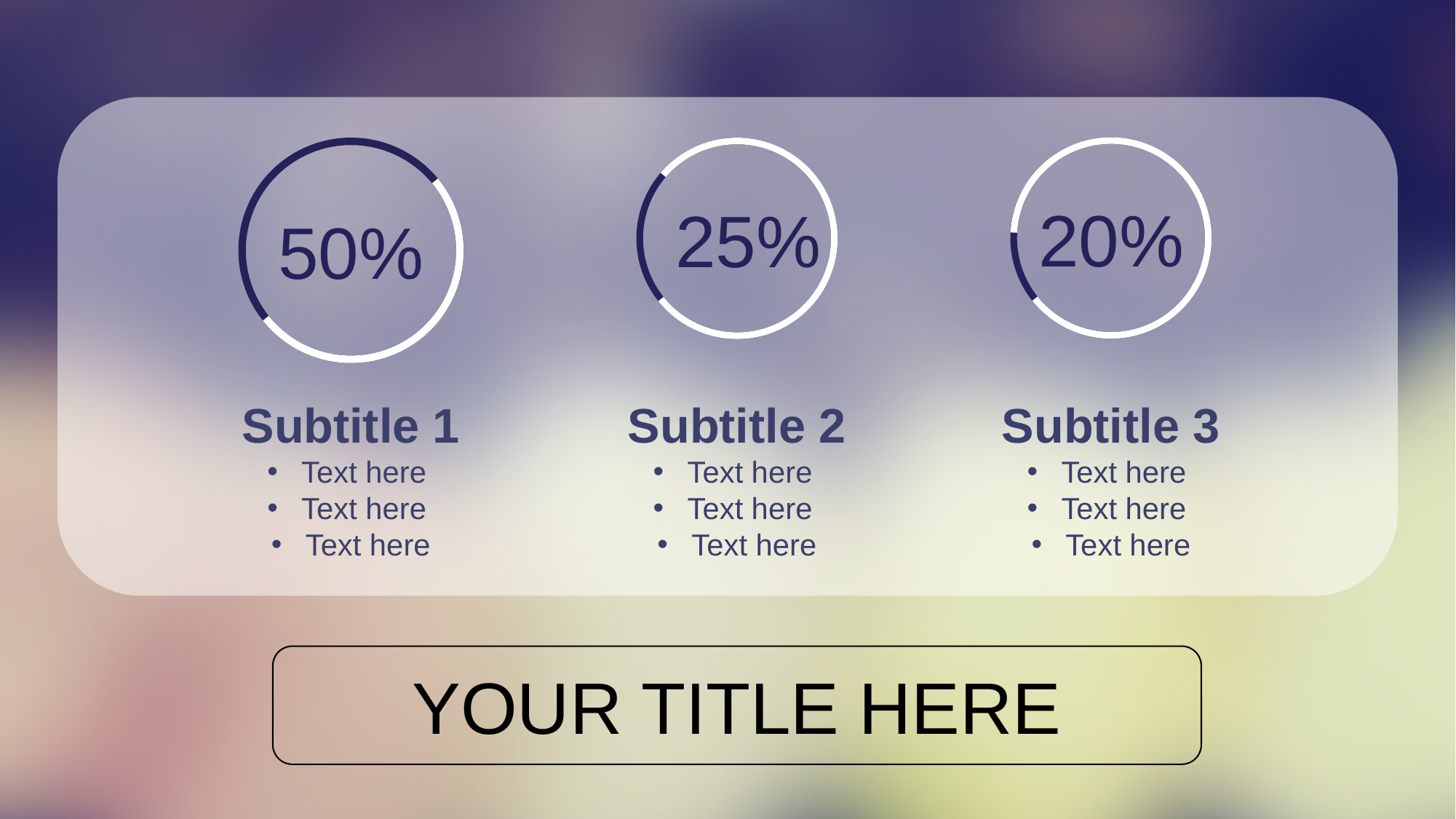

20%

50%
25%

Subtitle 1
Text here
Text here
Text here
Subtitle 2
Text here
Text here
Text here
Subtitle 3
Text here
Text here
Text here
YOUR TITLE HERE